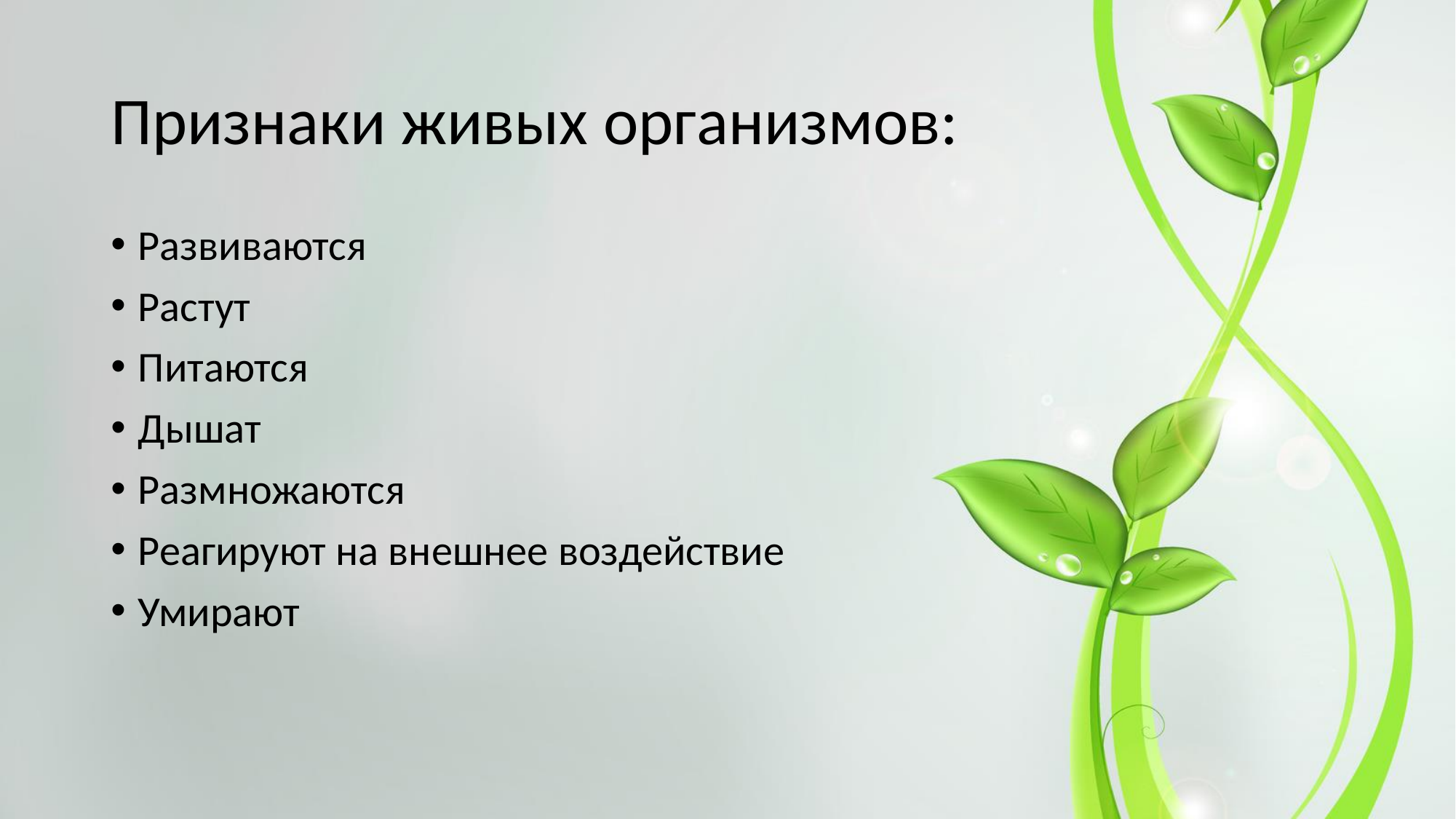

# Признаки живых организмов:
Развиваются
Растут
Питаются
Дышат
Размножаются
Реагируют на внешнее воздействие
Умирают